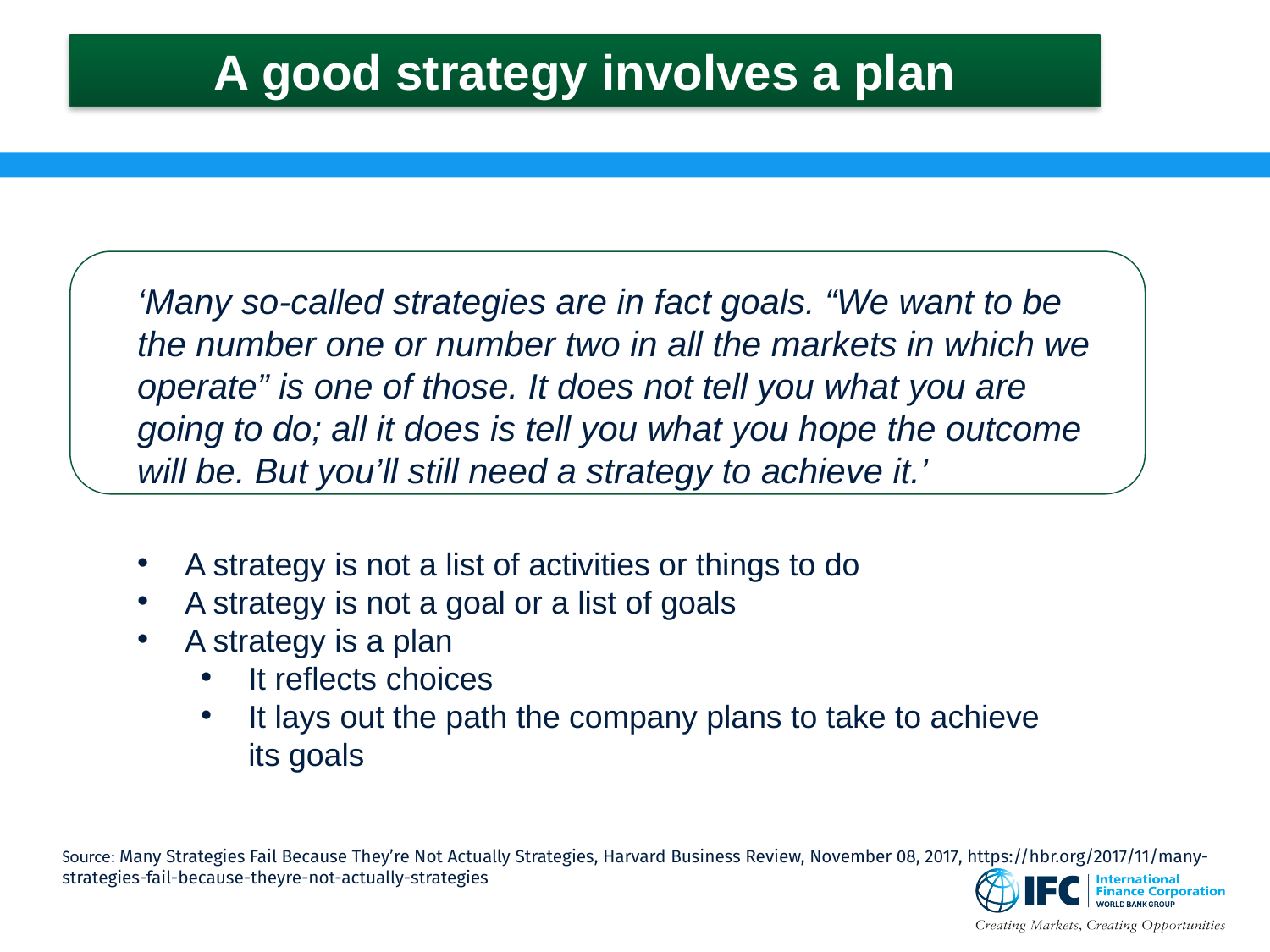

A good strategy involves a plan
#

‘Many so-called strategies are in fact goals. “We want to be the number one or number two in all the markets in which we operate” is one of those. It does not tell you what you are going to do; all it does is tell you what you hope the outcome will be. But you’ll still need a strategy to achieve it.’

A strategy is not a list of activities or things to do
A strategy is not a goal or a list of goals
A strategy is a plan
It reflects choices
It lays out the path the company plans to take to achieve its goals
Source: Many Strategies Fail Because They’re Not Actually Strategies, Harvard Business Review, November 08, 2017, https://hbr.org/2017/11/many-strategies-fail-because-theyre-not-actually-strategies